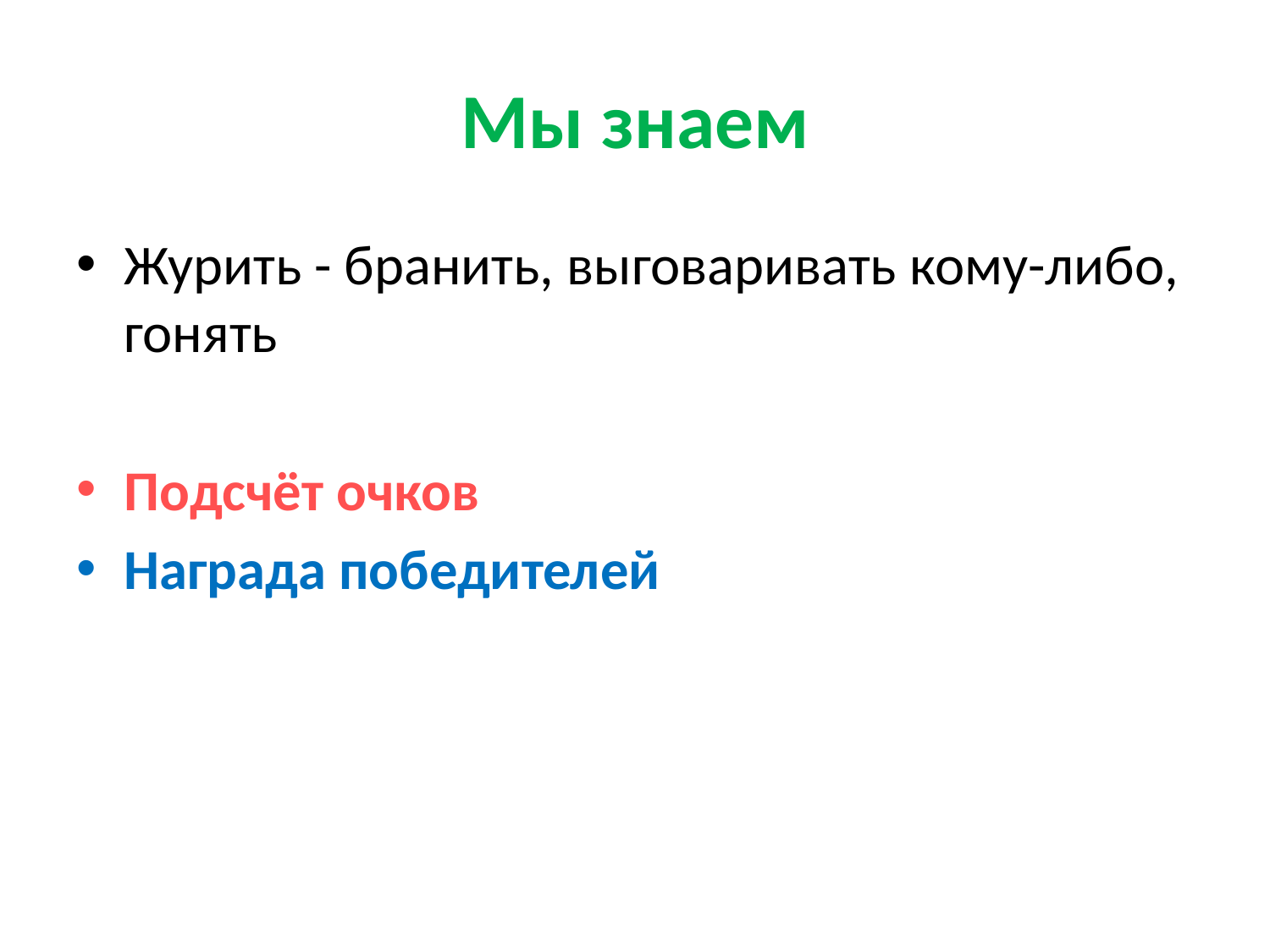

# Мы знаем
Журить - бранить, выговаривать кому-либо, гонять

Подсчёт очков
Награда победителей